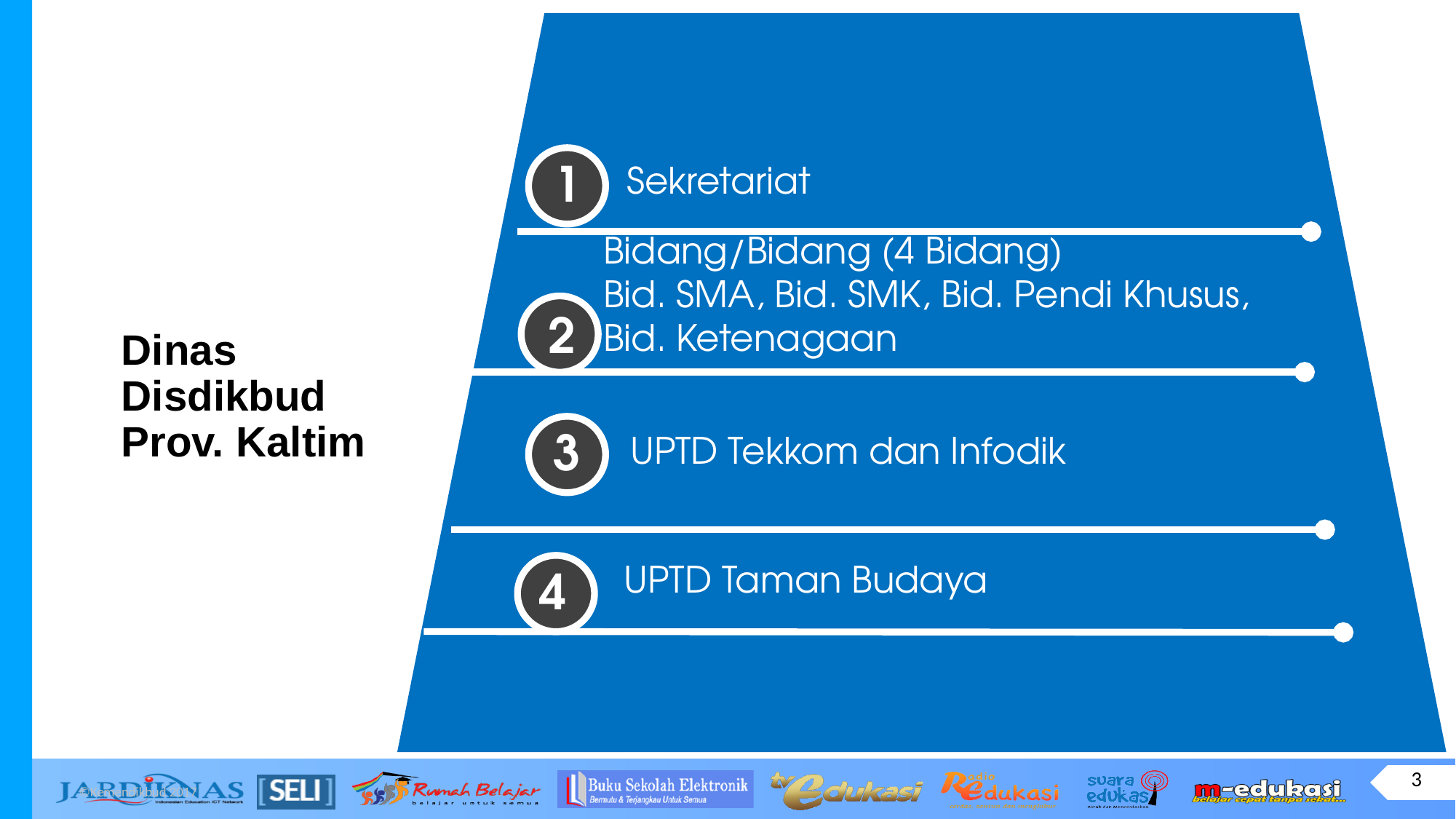

1
Sekretariat
Bidang/Bidang (4 Bidang)
Bid. SMA, Bid. SMK, Bid. Pendi Khusus, Bid. Ketenagaan

2
Dinas Disdikbud
Prov. Kaltim

3
UPTD Tekkom dan Infodik
UPTD Taman Budaya

4
©Kemendikbud 2017